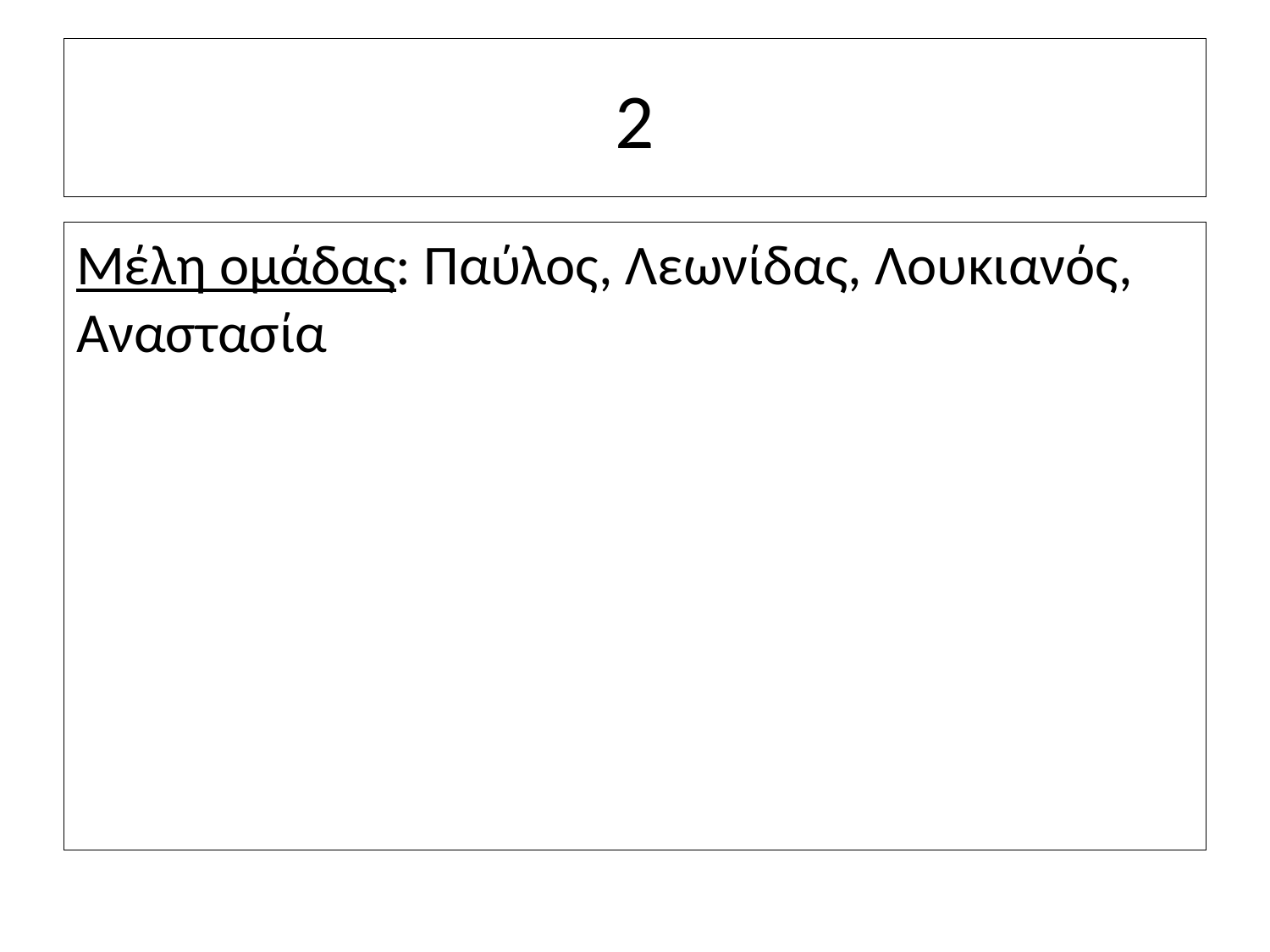

# 2
Μέλη ομάδας: Παύλος, Λεωνίδας, Λουκιανός, Αναστασία